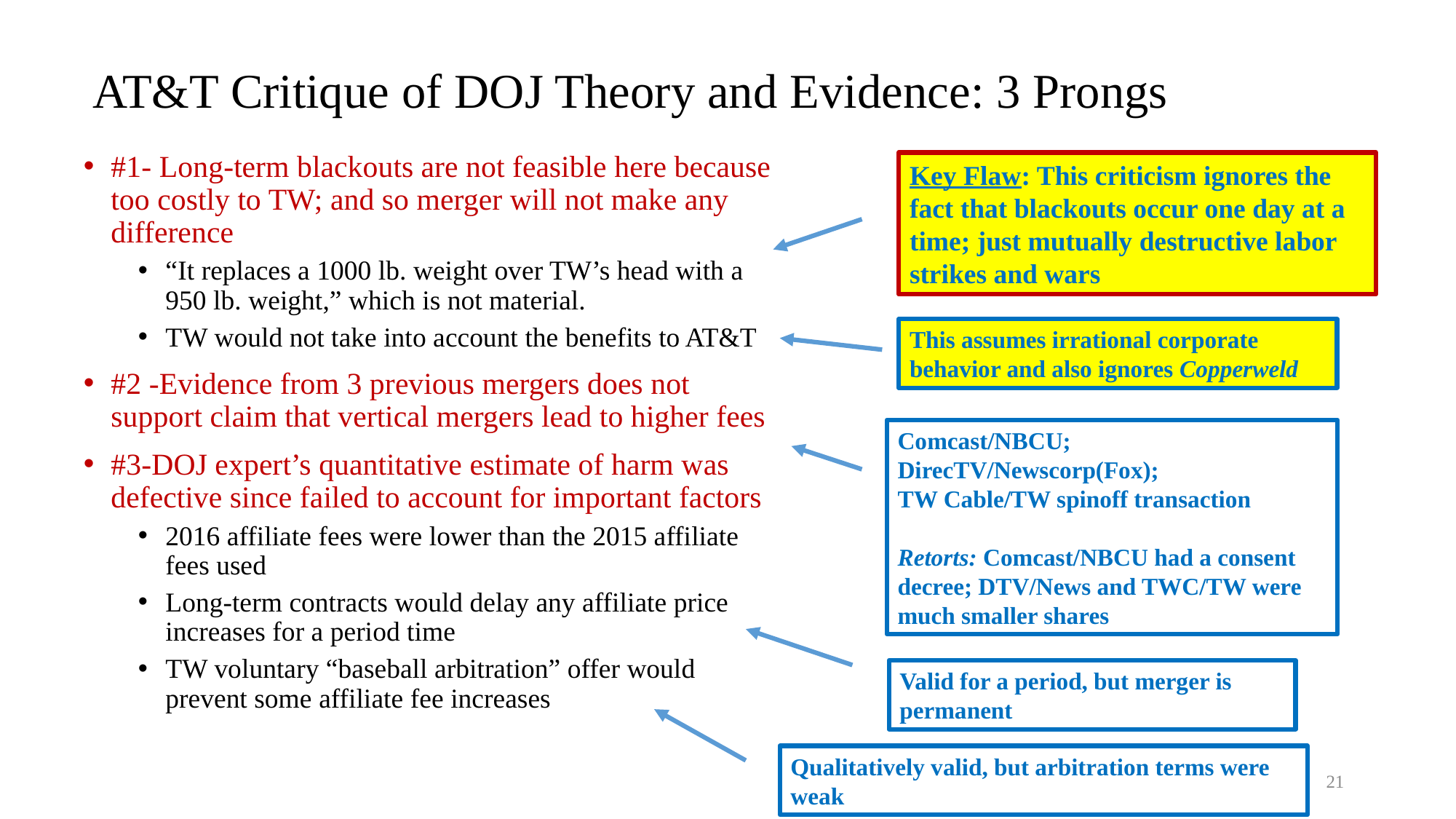

# AT&T Critique of DOJ Theory and Evidence: 3 Prongs
#1- Long-term blackouts are not feasible here because too costly to TW; and so merger will not make any difference
“It replaces a 1000 lb. weight over TW’s head with a 950 lb. weight,” which is not material.
TW would not take into account the benefits to AT&T
#2 -Evidence from 3 previous mergers does not support claim that vertical mergers lead to higher fees
#3-DOJ expert’s quantitative estimate of harm was defective since failed to account for important factors
2016 affiliate fees were lower than the 2015 affiliate fees used
Long-term contracts would delay any affiliate price increases for a period time
TW voluntary “baseball arbitration” offer would prevent some affiliate fee increases
Key Flaw: This criticism ignores the fact that blackouts occur one day at a time; just mutually destructive labor strikes and wars
This assumes irrational corporate  behavior and also ignores Copperweld
Comcast/NBCU; DirecTV/Newscorp(Fox);
TW Cable/TW spinoff transaction

Retorts: Comcast/NBCU had a consent decree; DTV/News and TWC/TW were much smaller shares
Valid for a period, but merger is permanent
Qualitatively valid, but arbitration terms were weak
21